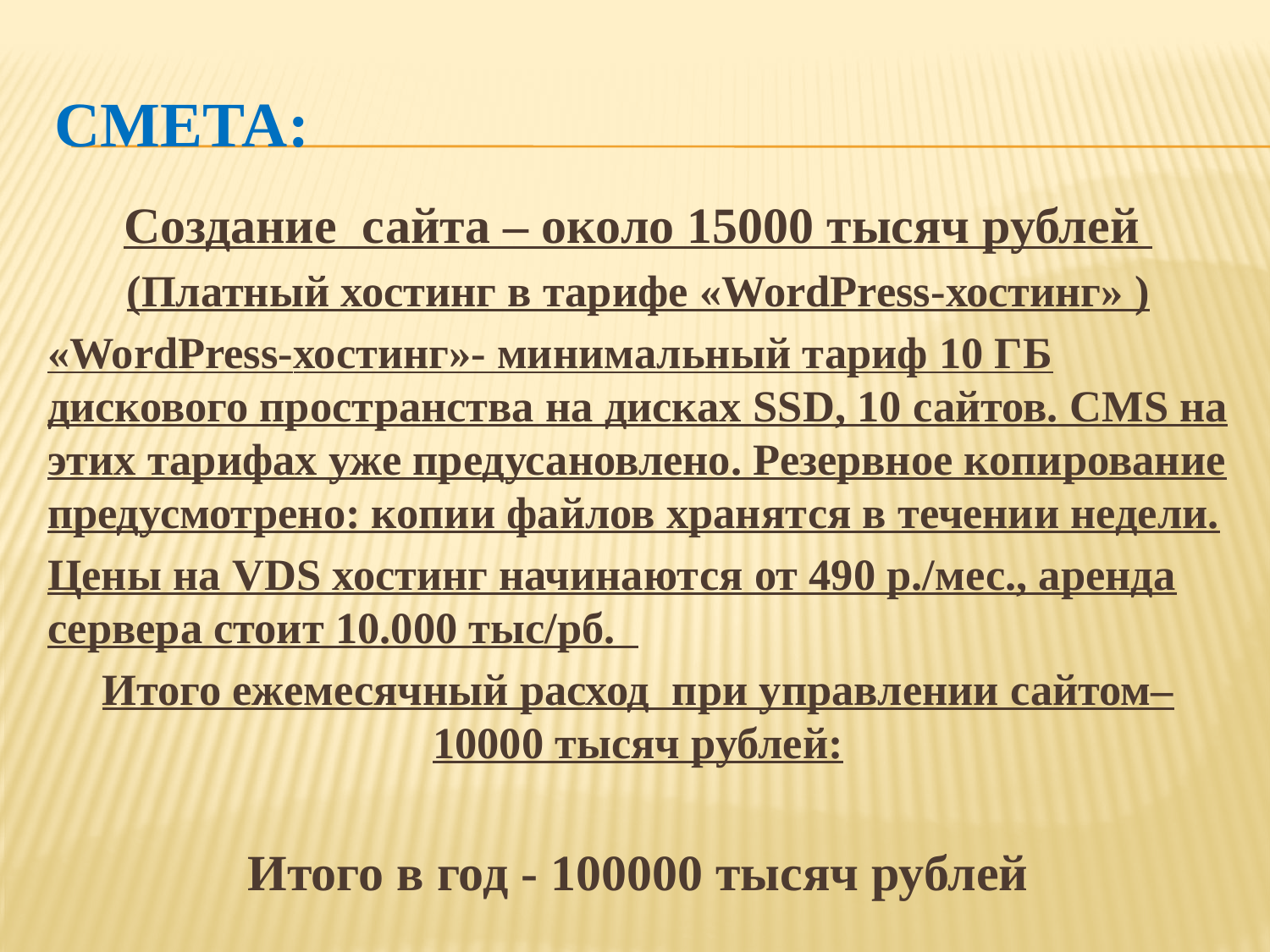

# СМЕТА:
Создание  сайта – около 15000 тысяч рублей
(Платный хостинг в тарифе «WordPress-хостинг» )
«WordPress-хостинг»- минимальный тариф 10 ГБ дискового пространства на дисках SSD, 10 сайтов. CMS на этих тарифах уже предусановлено. Резервное копирование предусмотрено: копии файлов хранятся в течении недели.
Цены на VDS хостинг начинаются от 490 р./мес., аренда сервера стоит 10.000 тыс/рб.
Итого ежемесячный расход  при управлении сайтом– 10000 тысяч рублей:

Итого в год - 100000 тысяч рублей